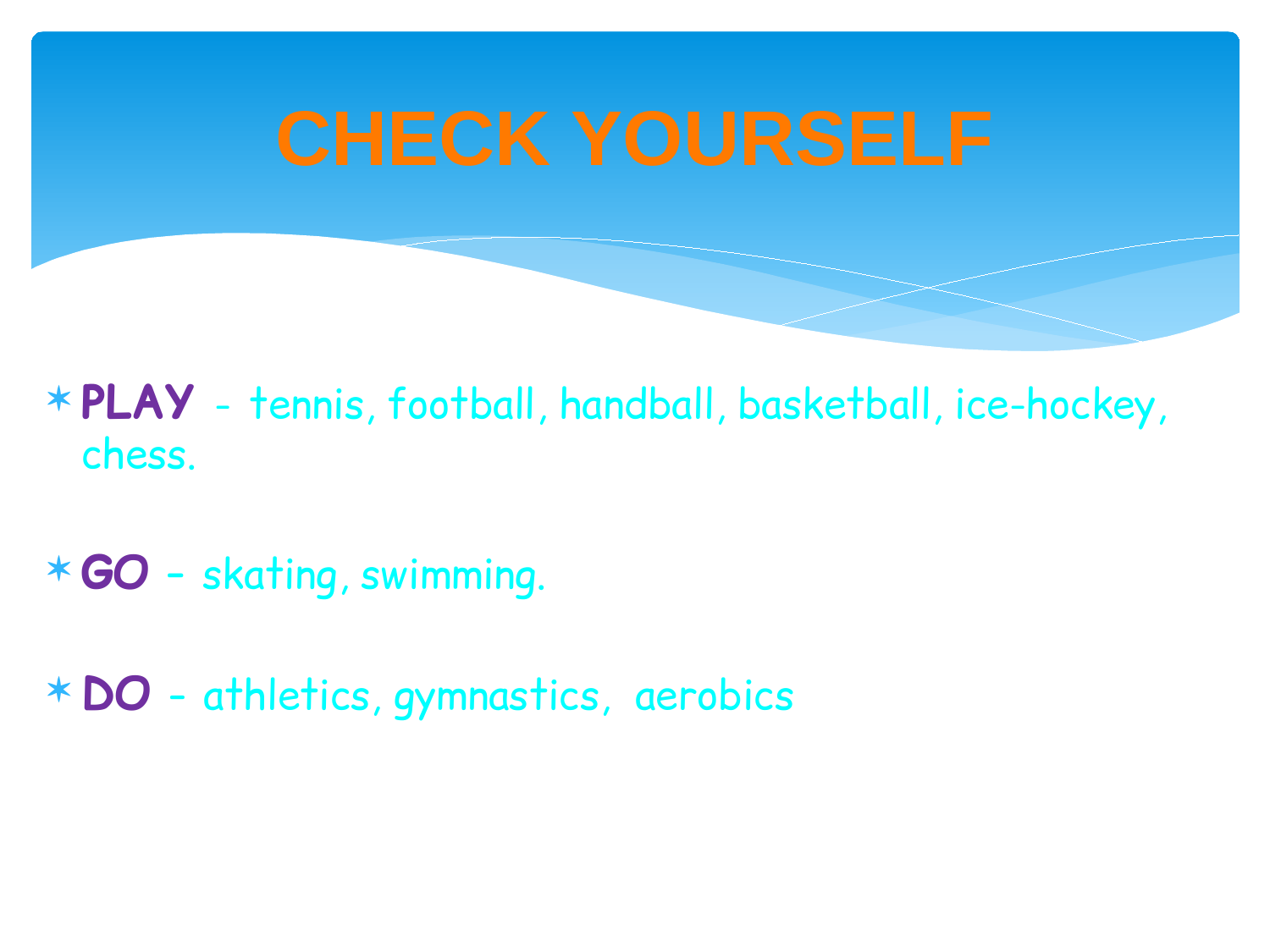

# CHECK YOURSELF
PLAY - tennis, football, handball, basketball, ice-hockey, chess.

GO – skating, swimming.

DO – athletics, gymnastics,  aerobics